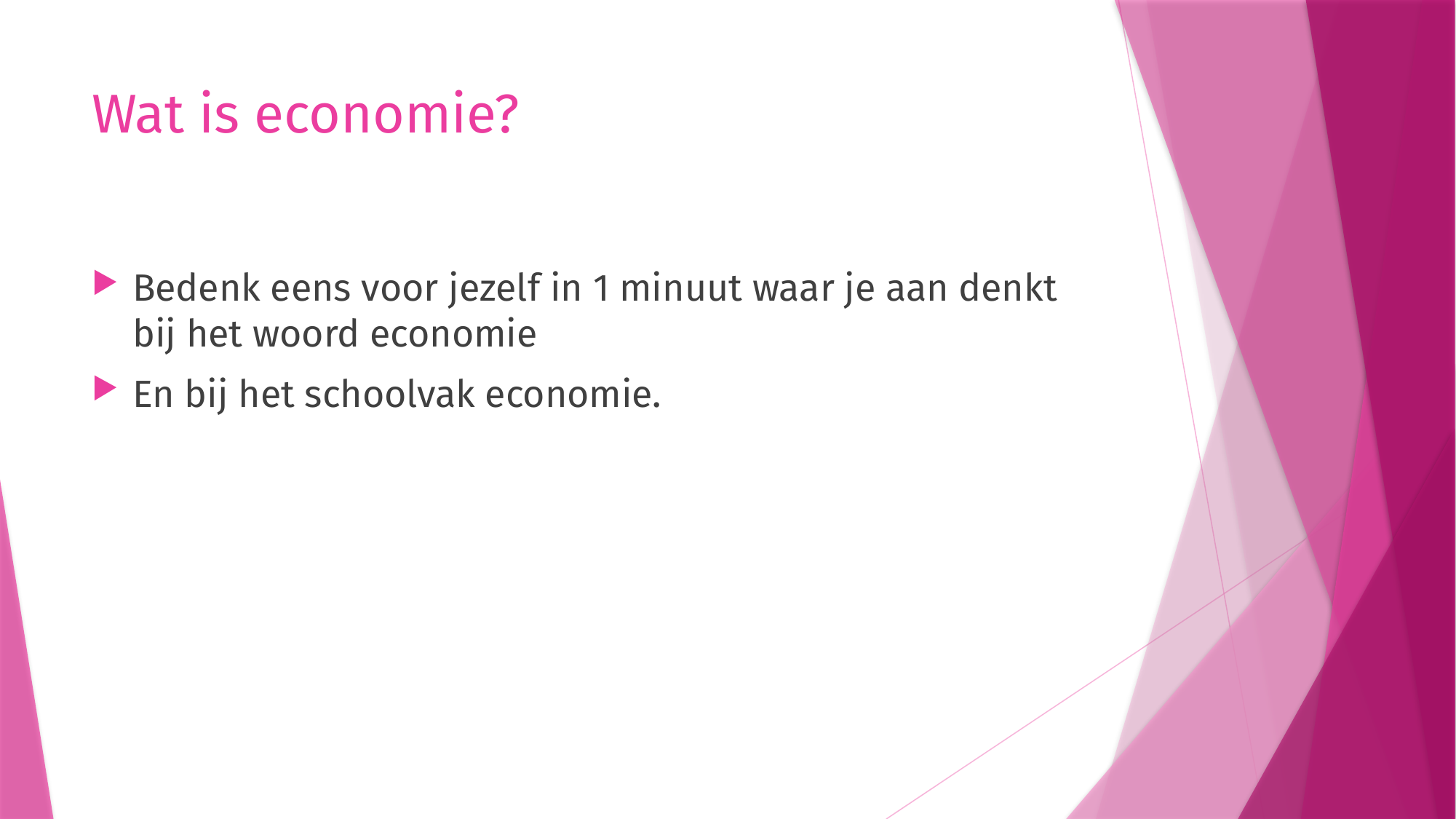

# Wat is economie?
Bedenk eens voor jezelf in 1 minuut waar je aan denkt bij het woord economie
En bij het schoolvak economie.